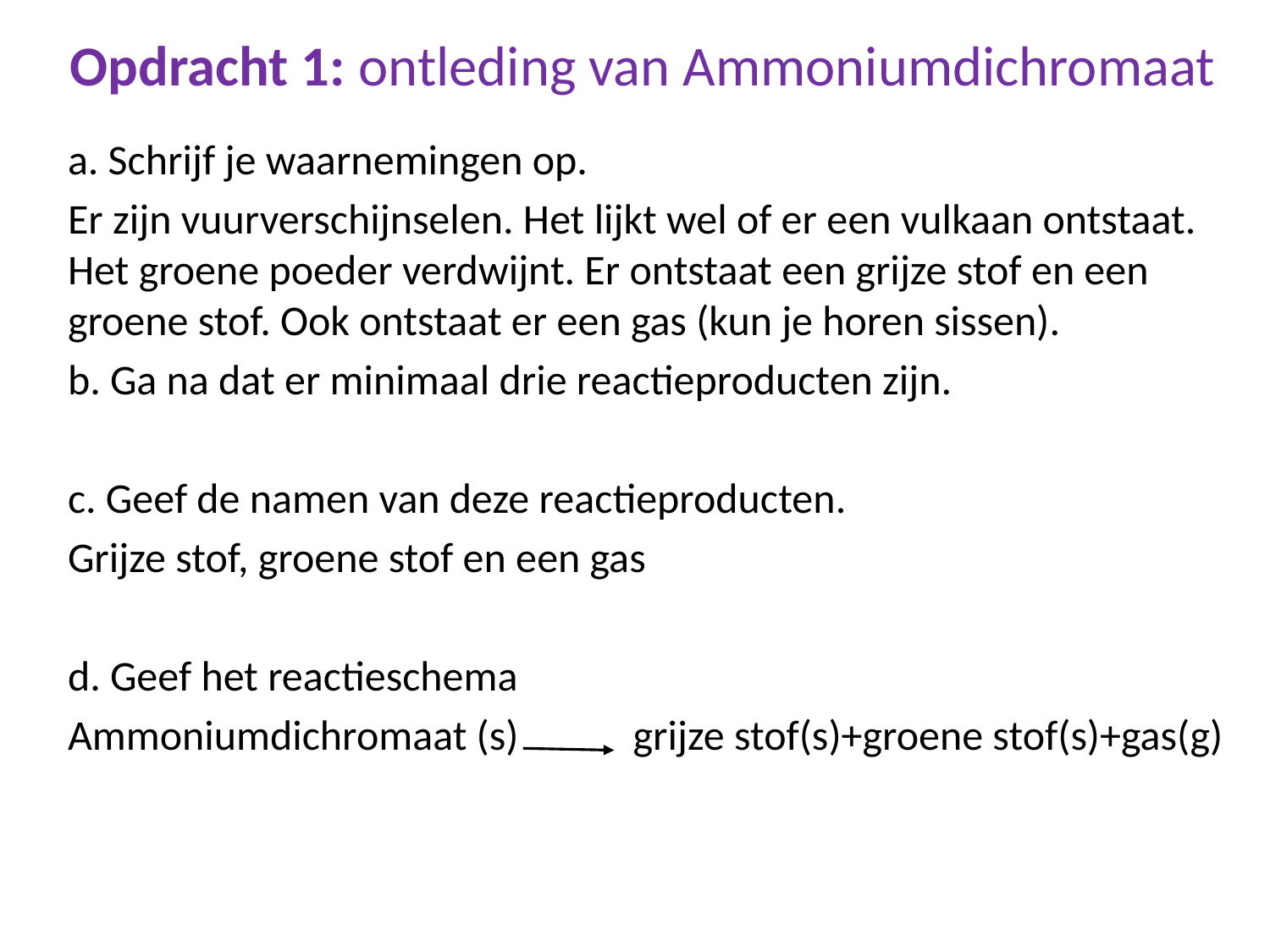

# Opdracht 1: ontleding van Ammoniumdichromaat
a. Schrijf je waarnemingen op.
Er zijn vuurverschijnselen. Het lijkt wel of er een vulkaan ontstaat. Het groene poeder verdwijnt. Er ontstaat een grijze stof en een groene stof. Ook ontstaat er een gas (kun je horen sissen).
b. Ga na dat er minimaal drie reactieproducten zijn.

c. Geef de namen van deze reactieproducten.
Grijze stof, groene stof en een gas

d. Geef het reactieschema
Ammoniumdichromaat (s)            grijze stof(s)+groene stof(s)+gas(g)